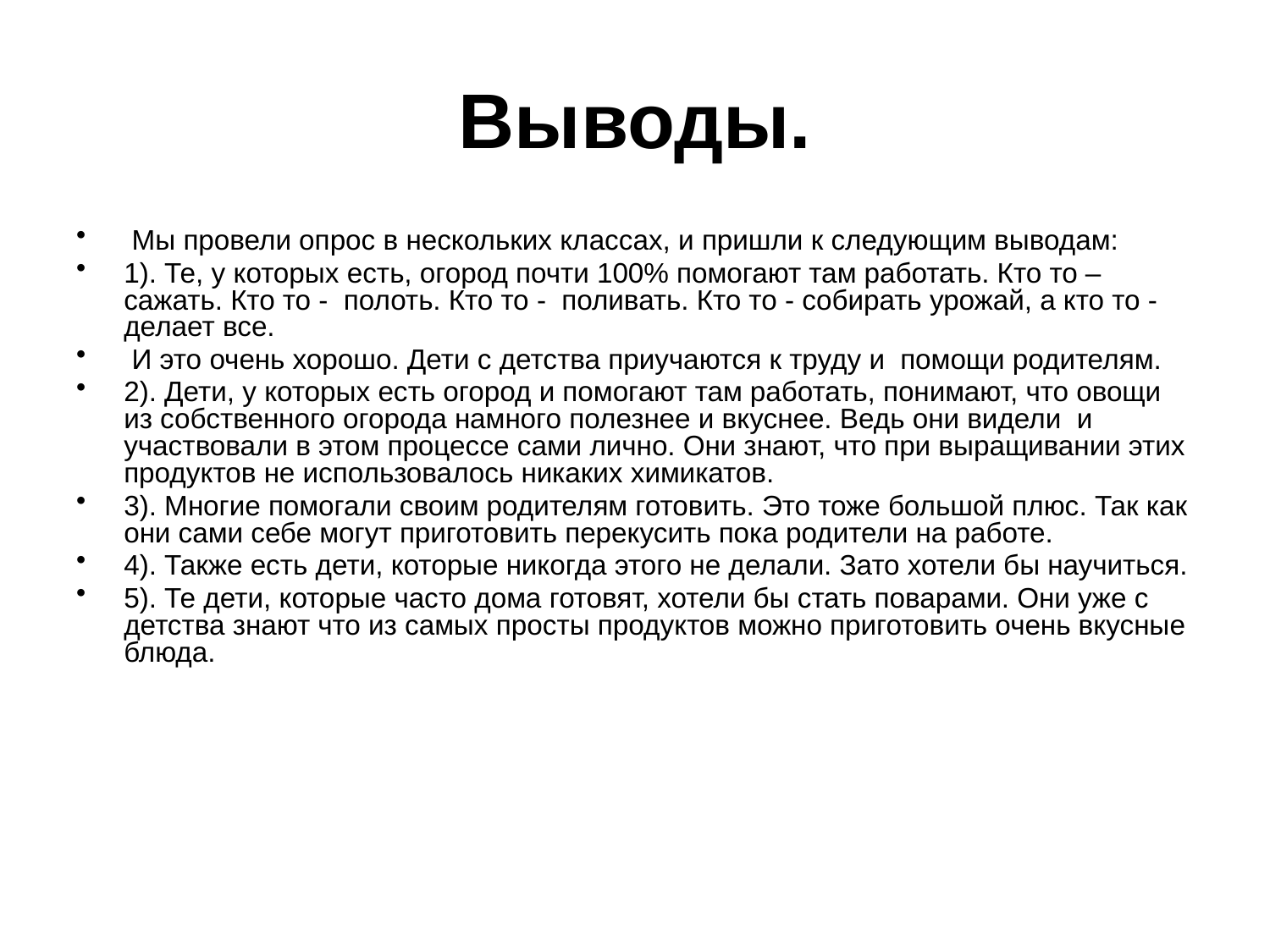

# Выводы.
 Мы провели опрос в нескольких классах, и пришли к следующим выводам:
1). Те, у которых есть, огород почти 100% помогают там работать. Кто то – сажать. Кто то -  полоть. Кто то -  поливать. Кто то - собирать урожай, а кто то -  делает все.
 И это очень хорошо. Дети с детства приучаются к труду и  помощи родителям.
2). Дети, у которых есть огород и помогают там работать, понимают, что овощи из собственного огорода намного полезнее и вкуснее. Ведь они видели  и участвовали в этом процессе сами лично. Они знают, что при выращивании этих продуктов не использовалось никаких химикатов.
3). Многие помогали своим родителям готовить. Это тоже большой плюс. Так как они сами себе могут приготовить перекусить пока родители на работе.
4). Также есть дети, которые никогда этого не делали. Зато хотели бы научиться.
5). Те дети, которые часто дома готовят, хотели бы стать поварами. Они уже с детства знают что из самых просты продуктов можно приготовить очень вкусные блюда.